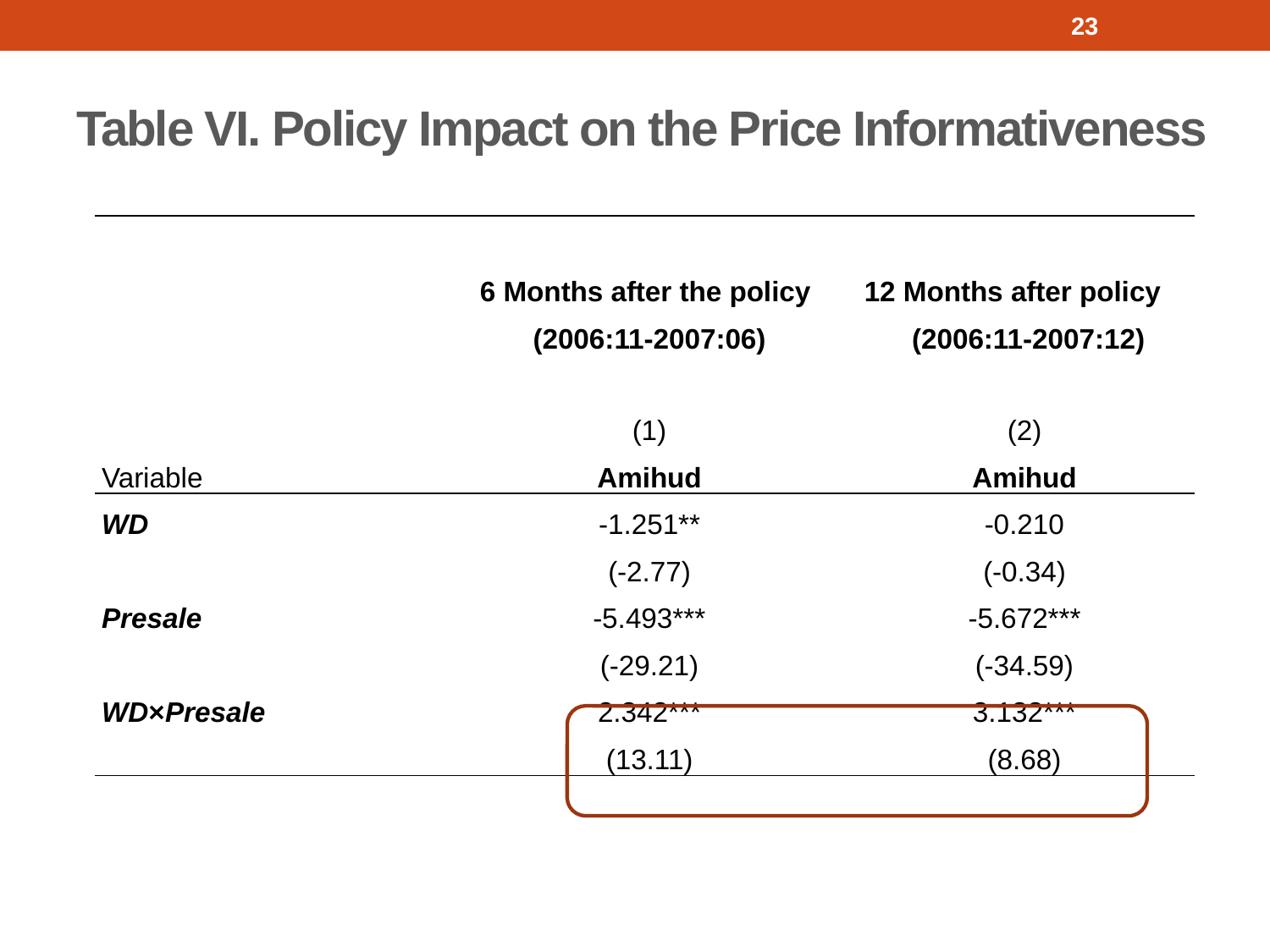

23
# Table VI. Policy Impact on the Price Informativeness
|  | 6 Months after the policy (2006:11-2007:06) | 12 Months after policy (2006:11-2007:12) |
| --- | --- | --- |
|  | (1) | (2) |
| Variable | Amihud | Amihud |
| WD | -1.251\*\* | -0.210 |
|  | (-2.77) | (-0.34) |
| Presale | -5.493\*\*\* | -5.672\*\*\* |
|  | (-29.21) | (-34.59) |
| WD×Presale | 2.342\*\*\* | 3.132\*\*\* |
|  | (13.11) | (8.68) |